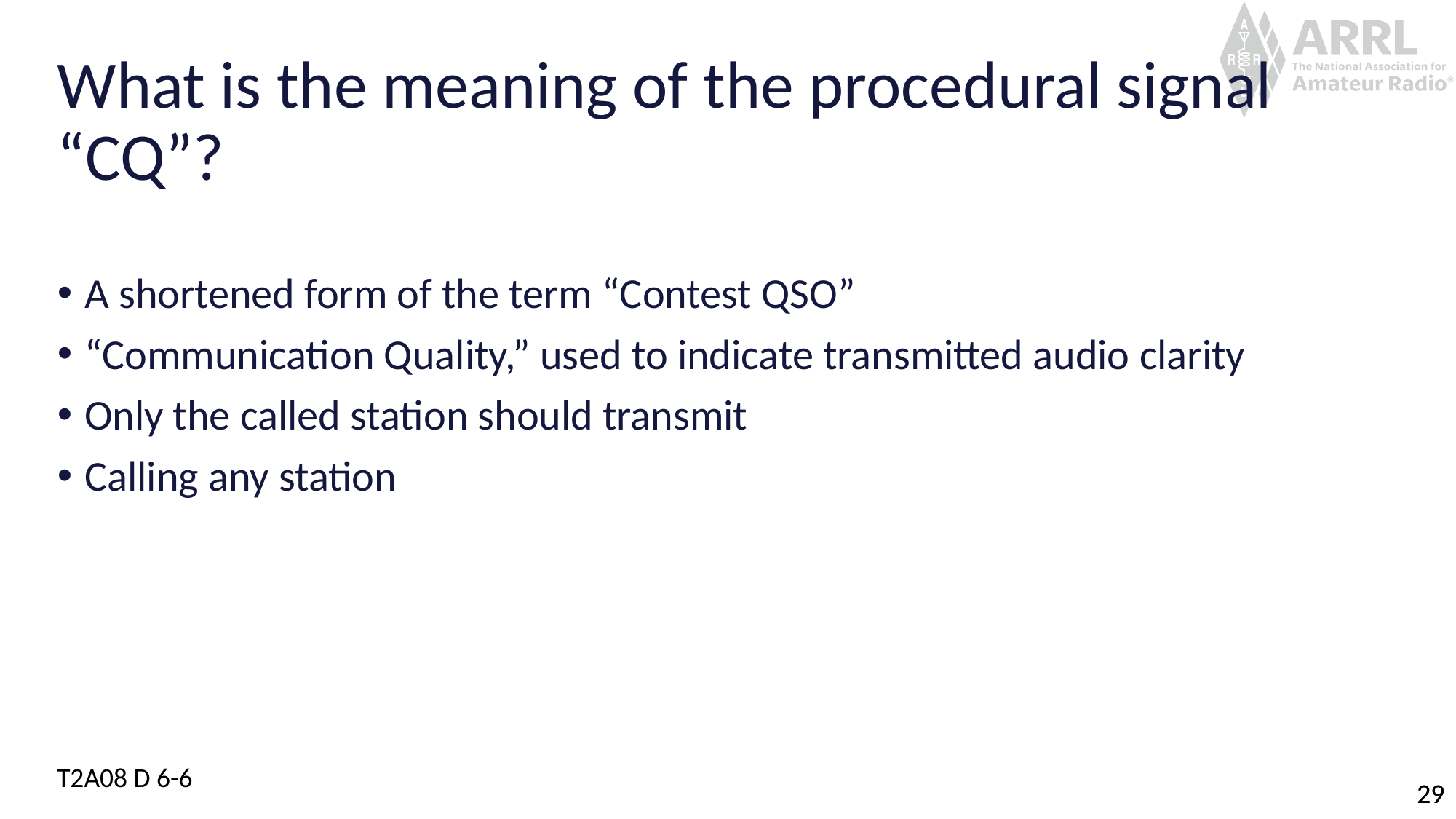

# What is the meaning of the procedural signal “CQ”?
A shortened form of the term “Contest QSO”
“Communication Quality,” used to indicate transmitted audio clarity
Only the called station should transmit
Calling any station
T2A08 D 6-6